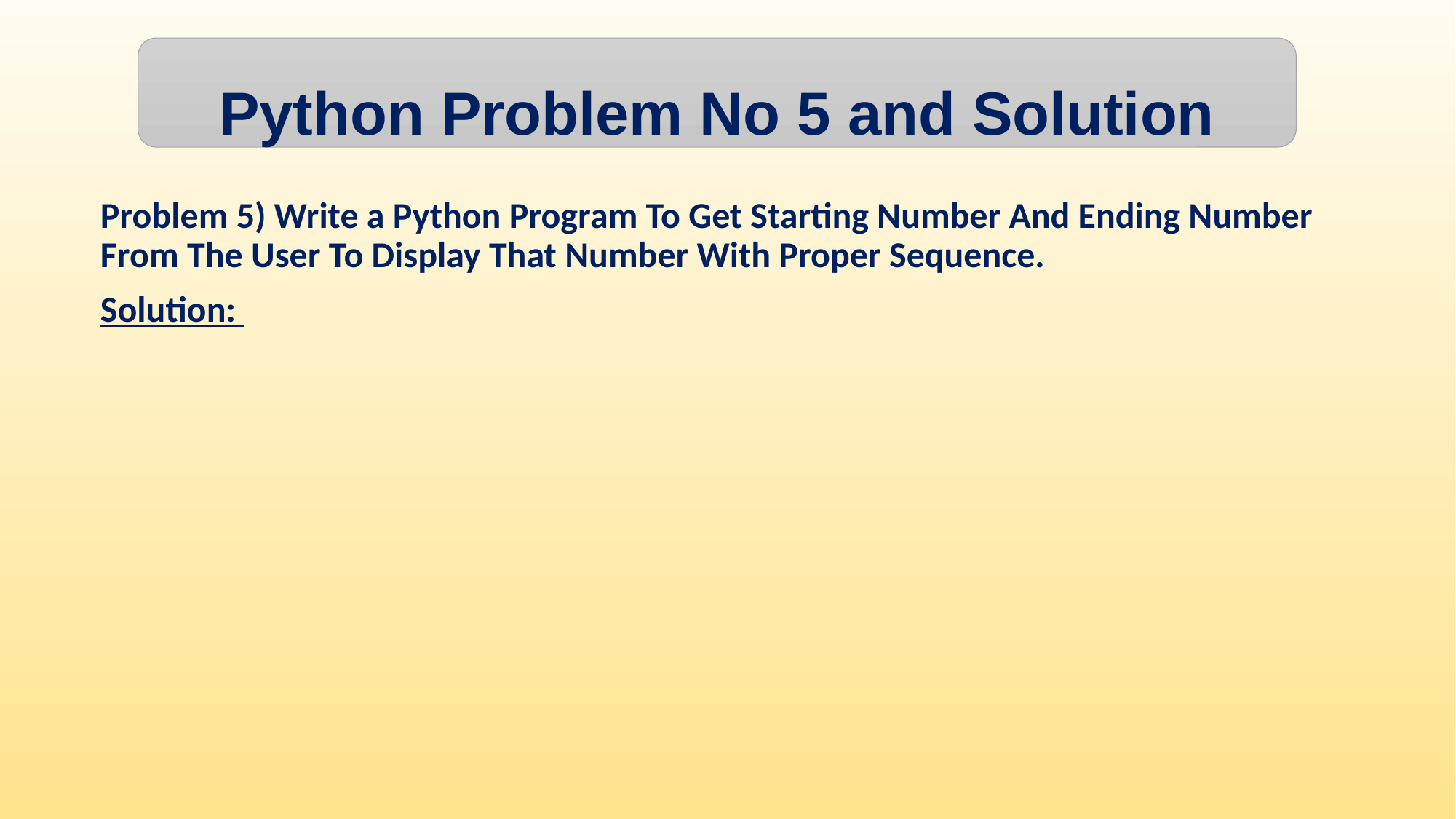

Python Problem No 5 and Solution
Problem 5) Write a Python Program To Get Starting Number And Ending Number From The User To Display That Number With Proper Sequence.
Solution: